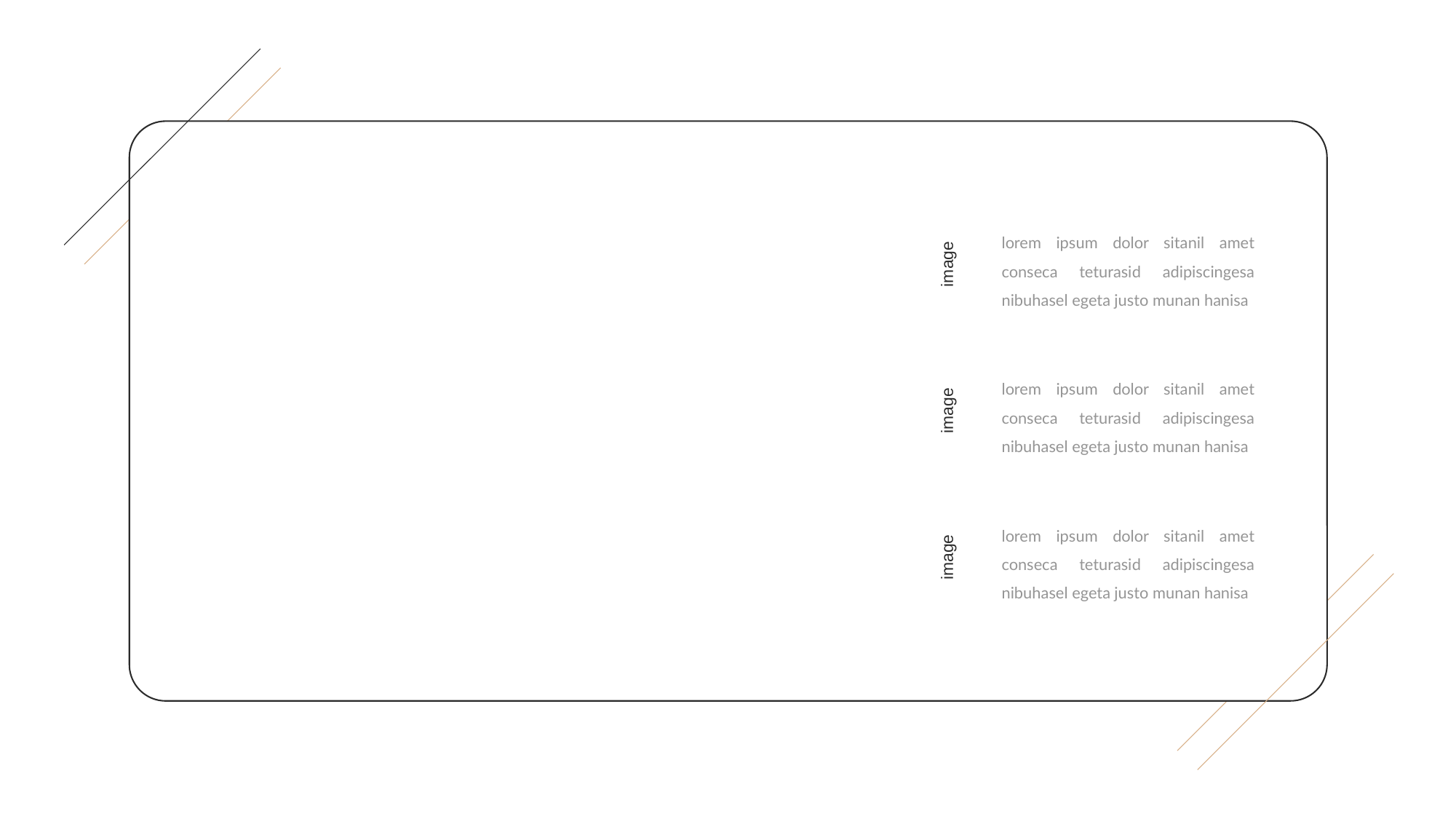

lorem ipsum dolor sitanil amet conseca teturasid adipiscingesa nibuhasel egeta justo munan hanisa
image
lorem ipsum dolor sitanil amet conseca teturasid adipiscingesa nibuhasel egeta justo munan hanisa
image

lorem ipsum dolor sitanil amet conseca teturasid adipiscingesa nibuhasel egeta justo munan hanisa
image